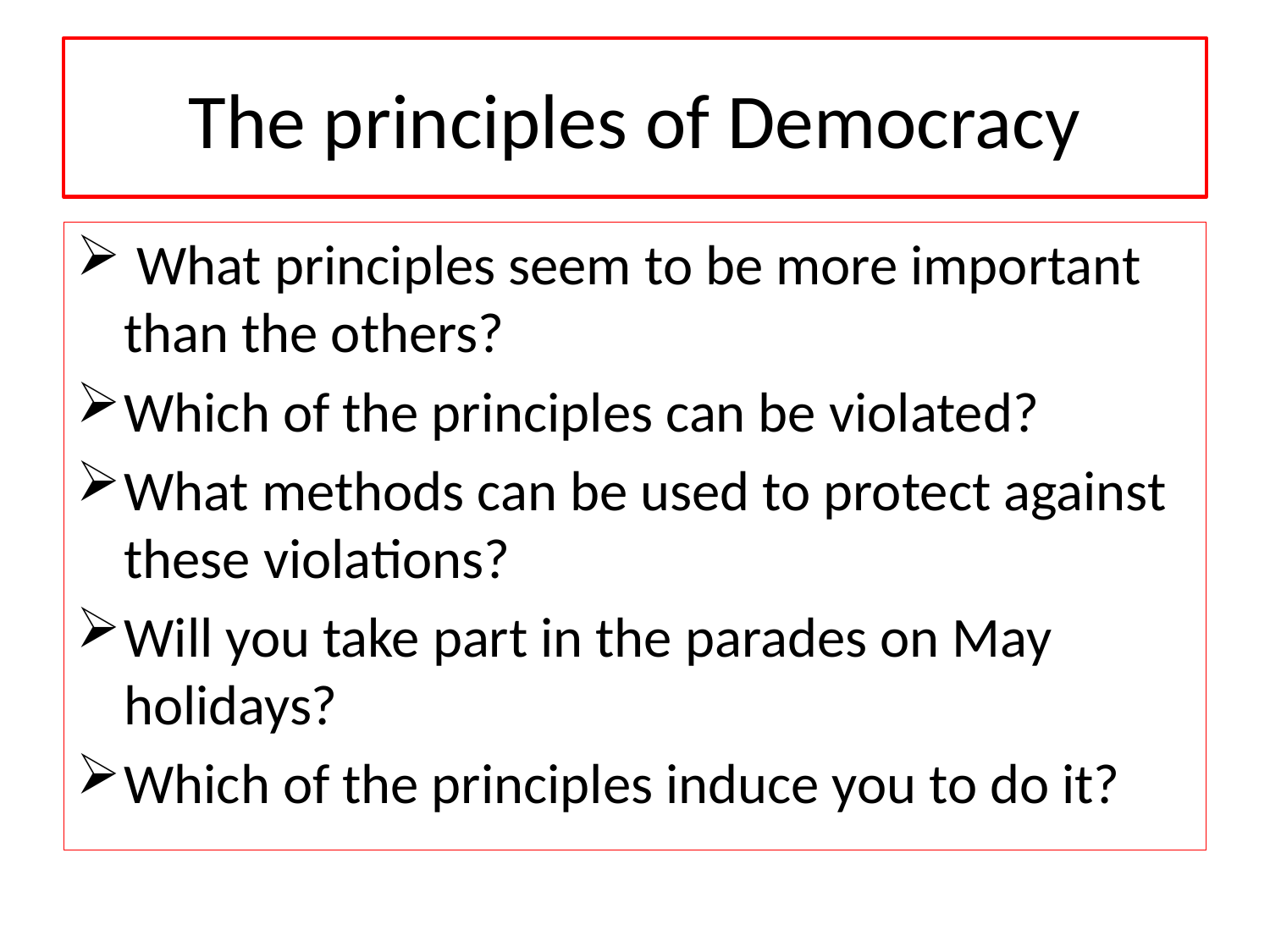

# The principles of Democracy
 What principles seem to be more important than the others?
Which of the principles can be violated?
What methods can be used to protect against these violations?
Will you take part in the parades on May holidays?
Which of the principles induce you to do it?